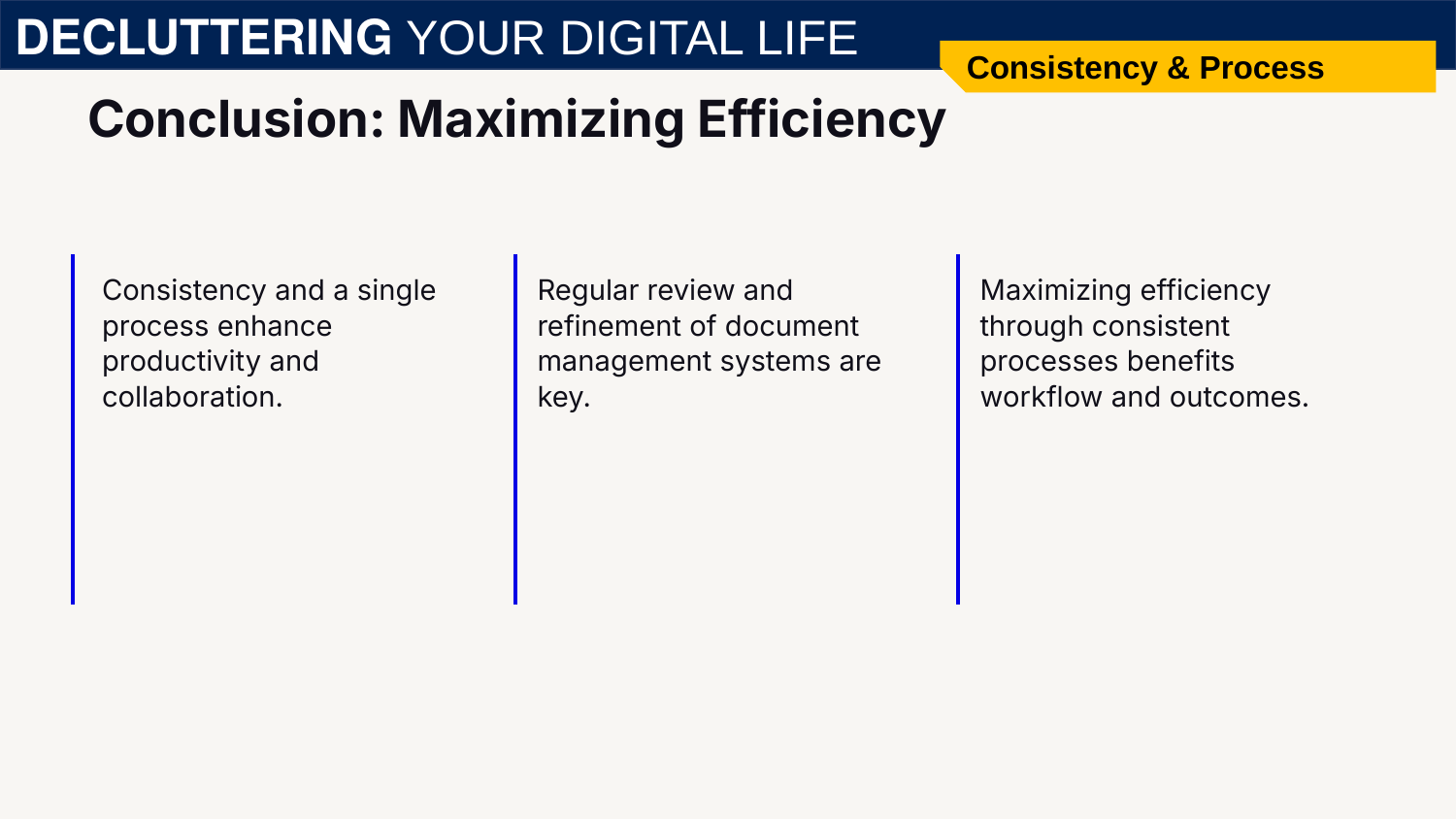

DECLUTTERING YOUR DIGITAL LIFE
Consistency & Process

# Conclusion: Maximizing Efficiency
Consistency and a single process enhance productivity and collaboration.
Regular review and refinement of document management systems are key.
Maximizing efficiency through consistent processes benefits workflow and outcomes.